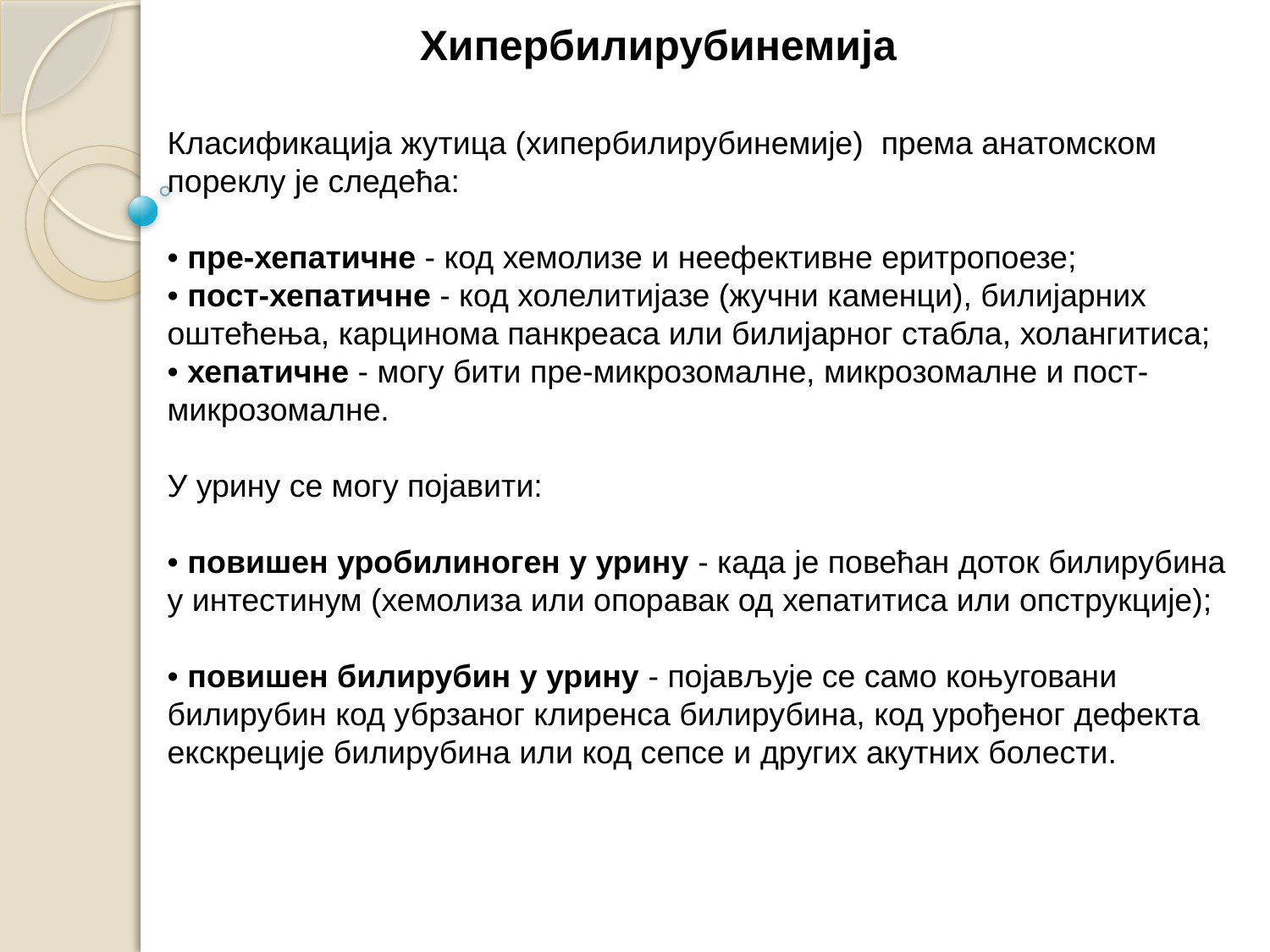

Хипербилирубинемија
Класификација жутица (хипербилирубинемије)  према анатомском пореклу је следећа:
• пре-хепатичне - код хемолизе и неефективне еритропоезе;
• пост-хепатичне - код холелитијазе (жучни каменци), билијарних оштећења, карцинома панкреаса или билијарног стабла, холангитиса;
• хепатичне - могу бити пре-микрозомалне, микрозомалне и пост-микрозомалне.
У урину се могу појавити:
• повишен уробилиноген у урину - када је повећан доток билирубина у интестинум (хемолиза или опоравак од хепатитиса или опструкције);
• повишен билирубин у урину - појављује се само коњуговани билирубин код убрзаног клиренса билирубина, код урођеног дефекта екскреције билирубина или код сепсе и других акутних болести.